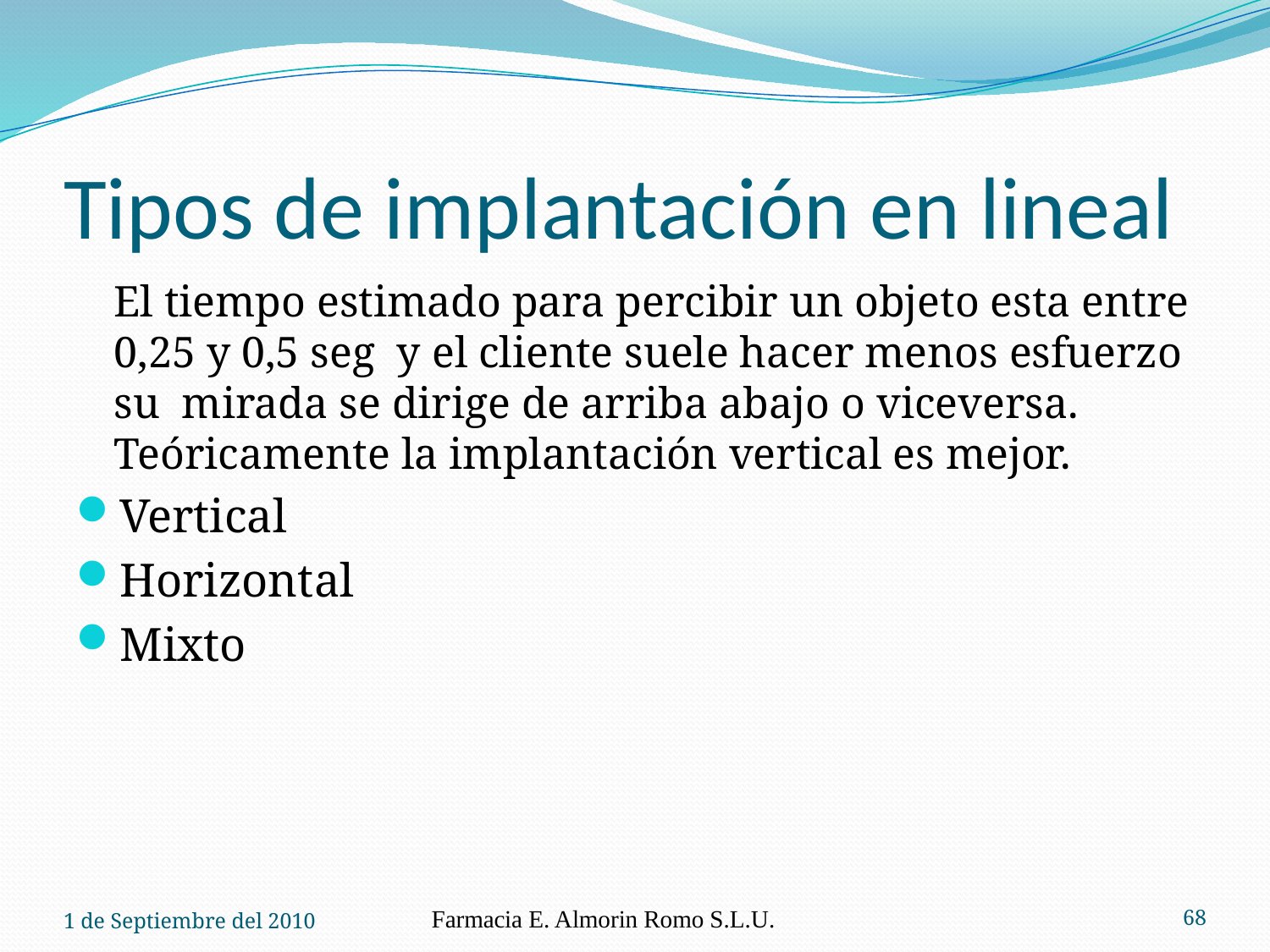

# Tipos de implantación en lineal
	El tiempo estimado para percibir un objeto esta entre 0,25 y 0,5 seg  y el cliente suele hacer menos esfuerzo su  mirada se dirige de arriba abajo o viceversa. Teóricamente la implantación vertical es mejor.
Vertical
Horizontal
Mixto
1 de Septiembre del 2010
Farmacia E. Almorin Romo S.L.U.
68